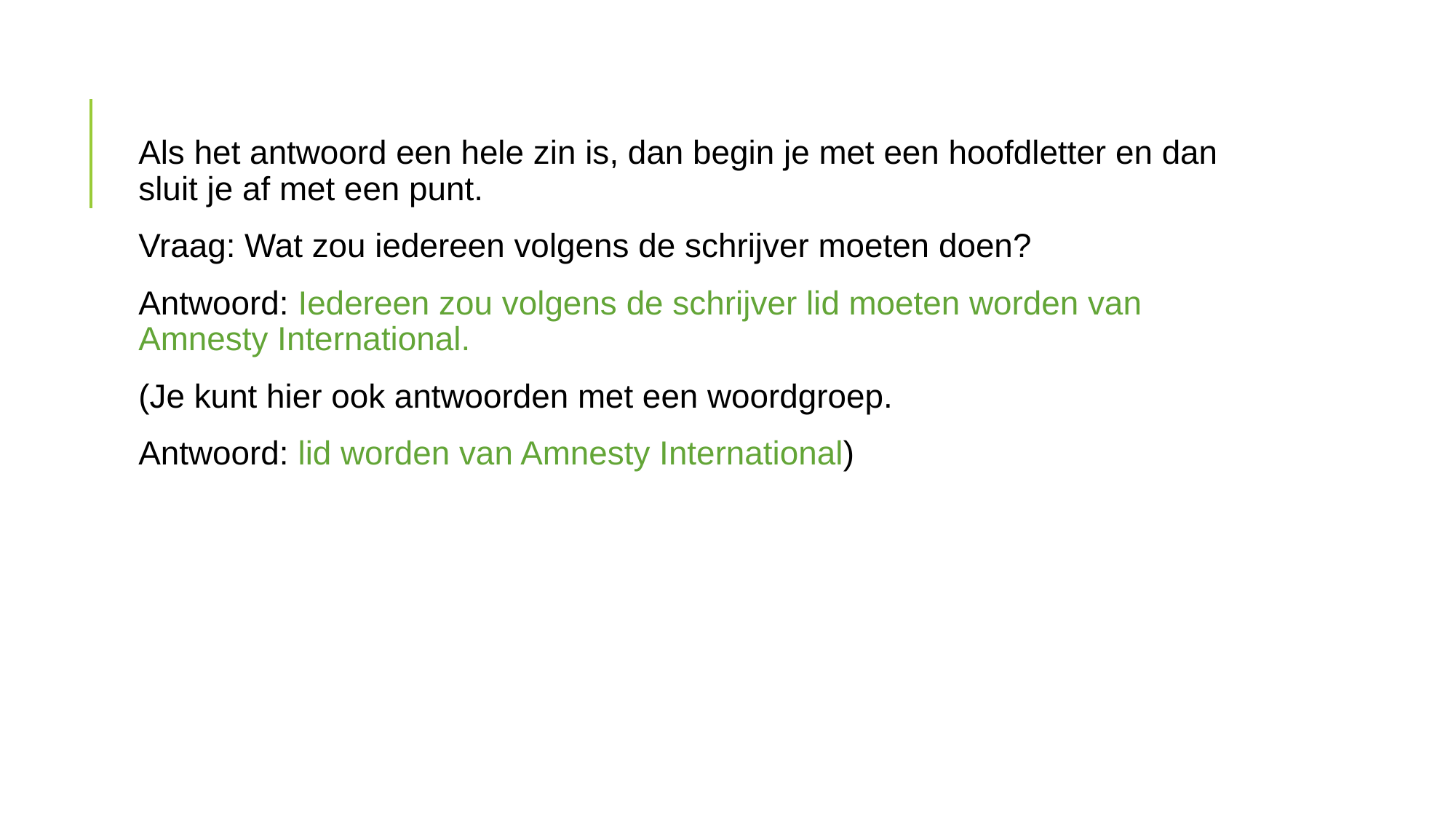

Als het antwoord een hele zin is, dan begin je met een hoofdletter en dan sluit je af met een punt.
Vraag: Wat zou iedereen volgens de schrijver moeten doen?
Antwoord: Iedereen zou volgens de schrijver lid moeten worden van Amnesty International.
(Je kunt hier ook antwoorden met een woordgroep.
Antwoord: lid worden van Amnesty International)